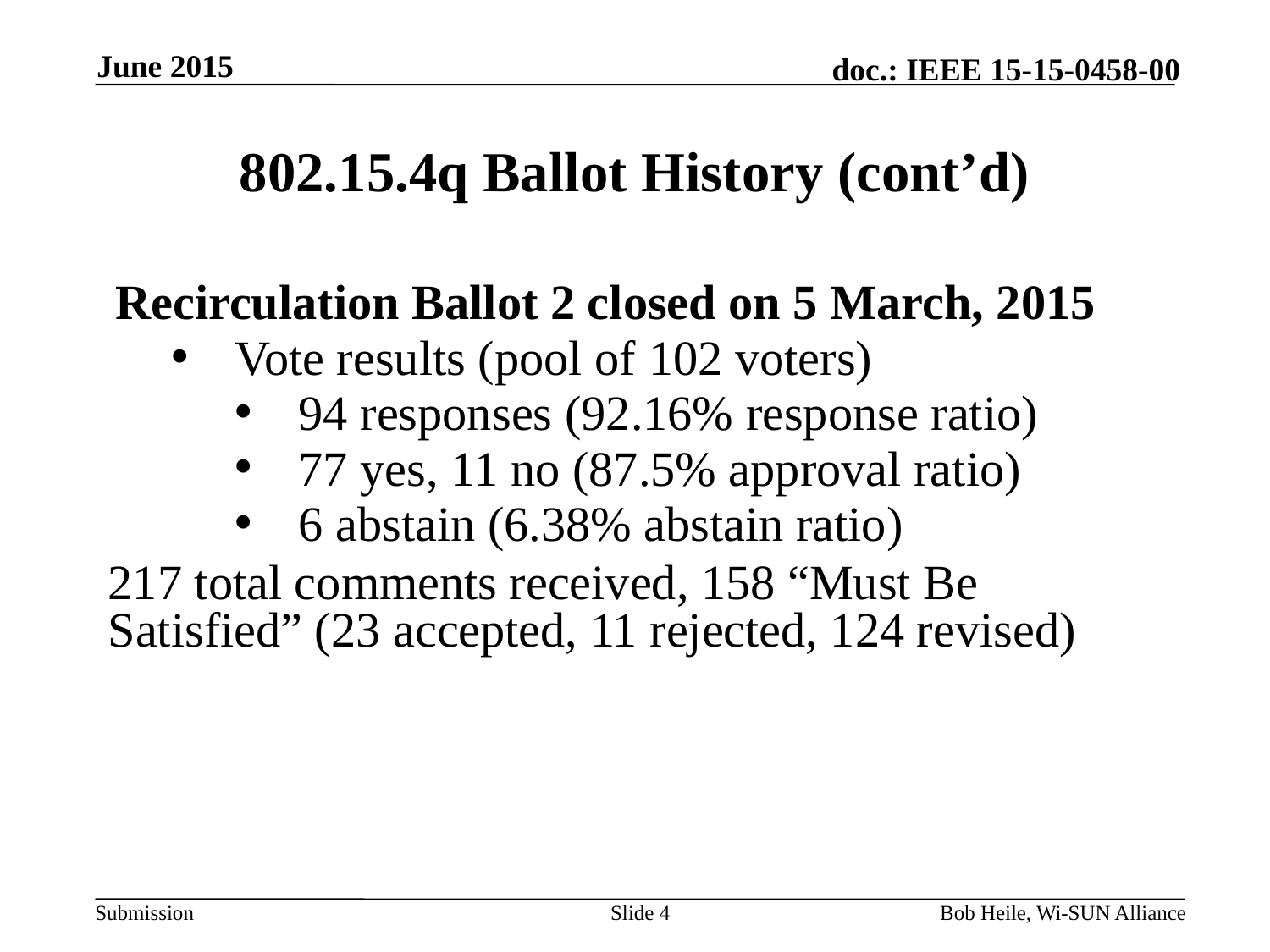

June 2015
# 802.15.4q Ballot History (cont’d)
Recirculation Ballot 2 closed on 5 March, 2015
Vote results (pool of 102 voters)
94 responses (92.16% response ratio)
77 yes, 11 no (87.5% approval ratio)
6 abstain (6.38% abstain ratio)
217 total comments received, 158 “Must Be Satisfied” (23 accepted, 11 rejected, 124 revised)
Slide 4
Bob Heile, Wi-SUN Alliance